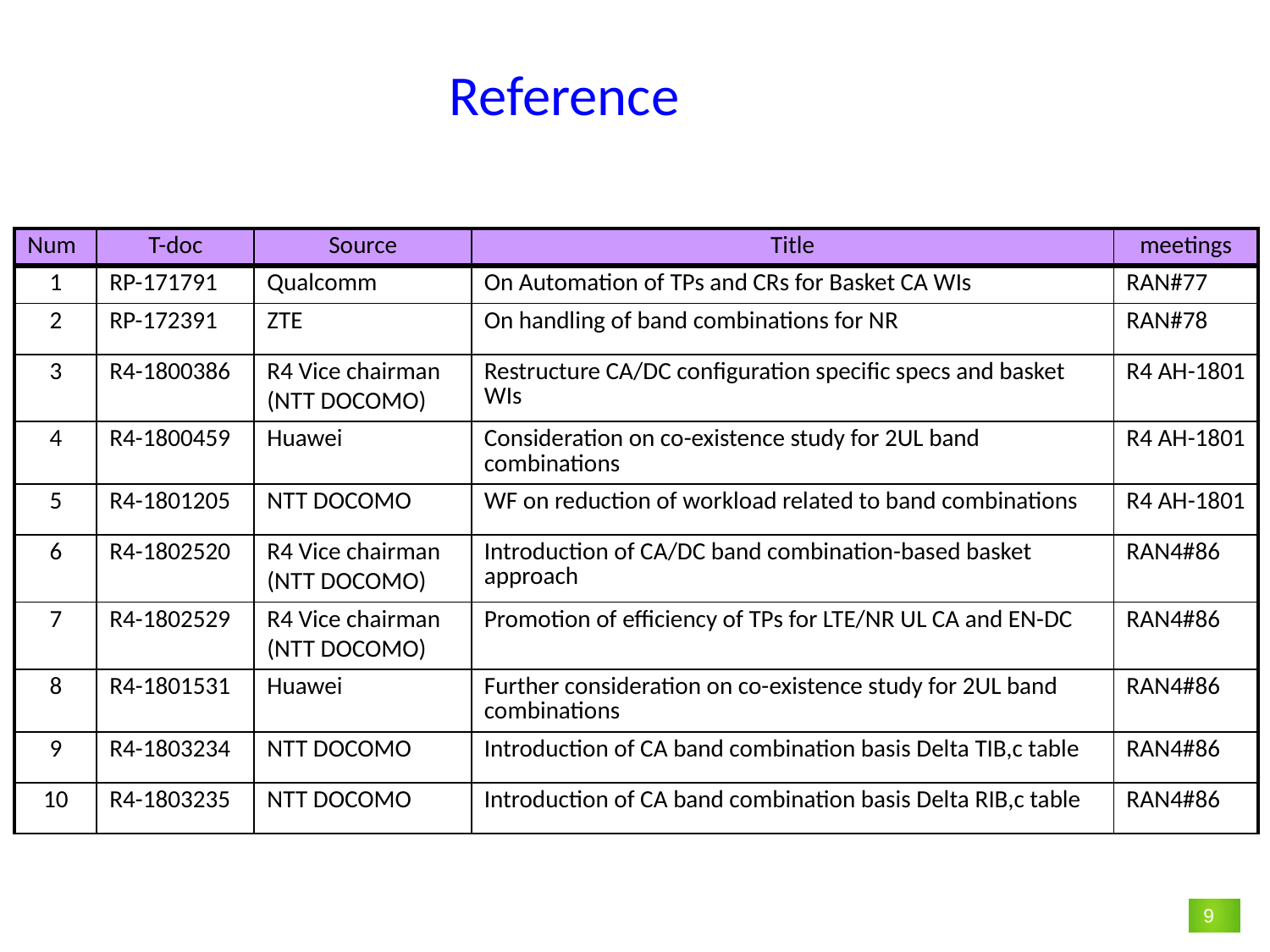

# Reference
| Num | T-doc | Source | Title | meetings |
| --- | --- | --- | --- | --- |
| 1 | RP-171791 | Qualcomm | On Automation of TPs and CRs for Basket CA WIs | RAN#77 |
| 2 | RP-172391 | ZTE | On handling of band combinations for NR | RAN#78 |
| 3 | R4-1800386 | R4 Vice chairman (NTT DOCOMO) | Restructure CA/DC configuration specific specs and basket WIs | R4 AH-1801 |
| 4 | R4-1800459 | Huawei | Consideration on co-existence study for 2UL band combinations | R4 AH-1801 |
| 5 | R4-1801205 | NTT DOCOMO | WF on reduction of workload related to band combinations | R4 AH-1801 |
| 6 | R4-1802520 | R4 Vice chairman (NTT DOCOMO) | Introduction of CA/DC band combination-based basket approach | RAN4#86 |
| 7 | R4-1802529 | R4 Vice chairman (NTT DOCOMO) | Promotion of efficiency of TPs for LTE/NR UL CA and EN-DC | RAN4#86 |
| 8 | R4-1801531 | Huawei | Further consideration on co-existence study for 2UL band combinations | RAN4#86 |
| 9 | R4-1803234 | NTT DOCOMO | Introduction of CA band combination basis Delta TIB,c table | RAN4#86 |
| 10 | R4-1803235 | NTT DOCOMO | Introduction of CA band combination basis Delta RIB,c table | RAN4#86 |